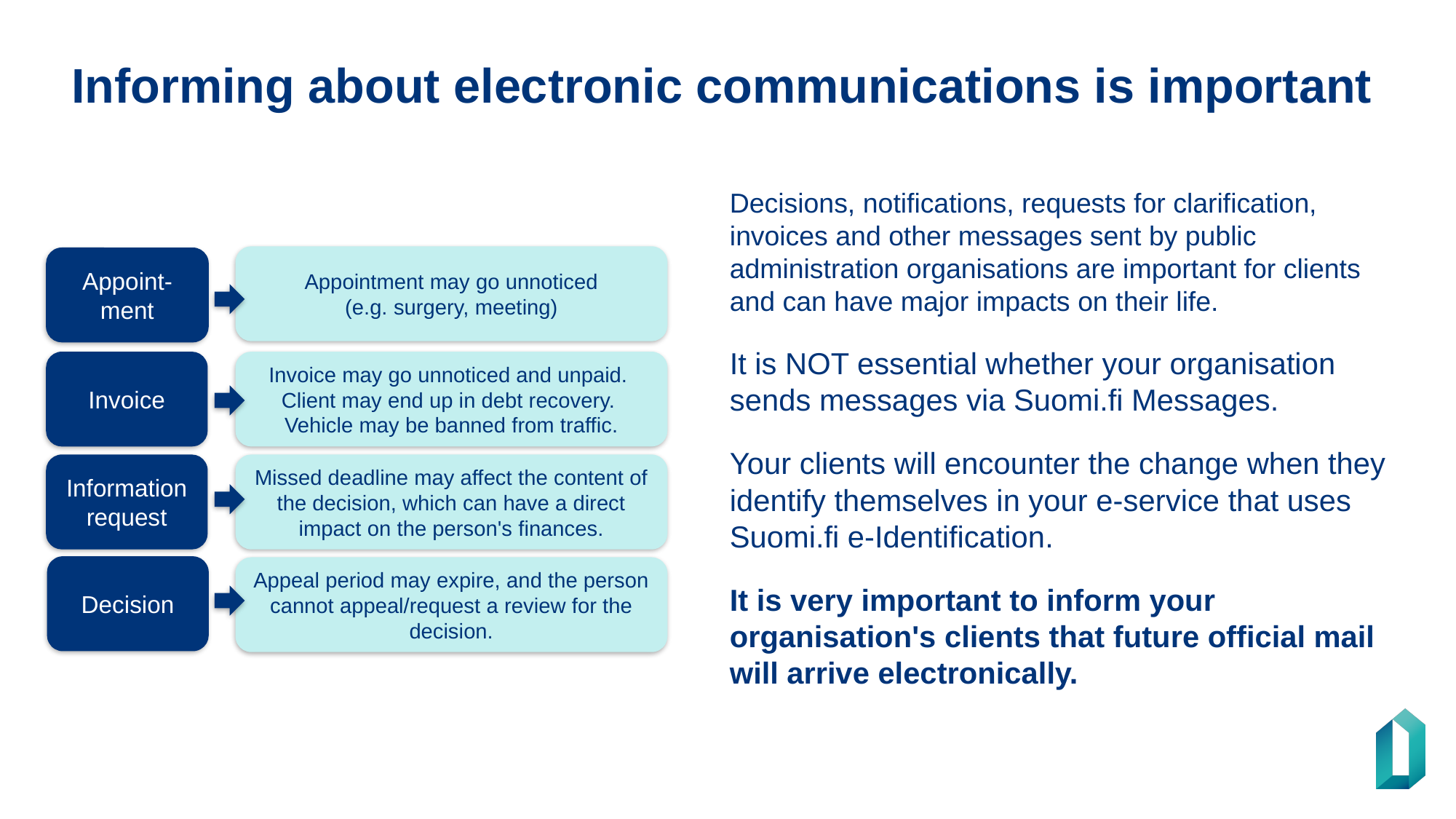

# Informing about electronic communications is important
Decisions, notifications, requests for clarification, invoices and other messages sent by public administration organisations are important for clients and can have major impacts on their life.
It is NOT essential whether your organisation sends messages via Suomi.fi Messages.
Your clients will encounter the change when they identify themselves in your e-service that uses Suomi.fi e-Identification.
It is very important to inform your organisation's clients that future official mail will arrive electronically.

Appointment may go unnoticed
(e.g. surgery, meeting)
Appoint-
ment

Invoice
Invoice may go unnoticed and unpaid.
Client may end up in debt recovery.
Vehicle may be banned from traffic.

Information request
Missed deadline may affect the content of the decision, which can have a direct impact on the person's finances.

Decision
Appeal period may expire, and the person cannot appeal/request a review for the decision.